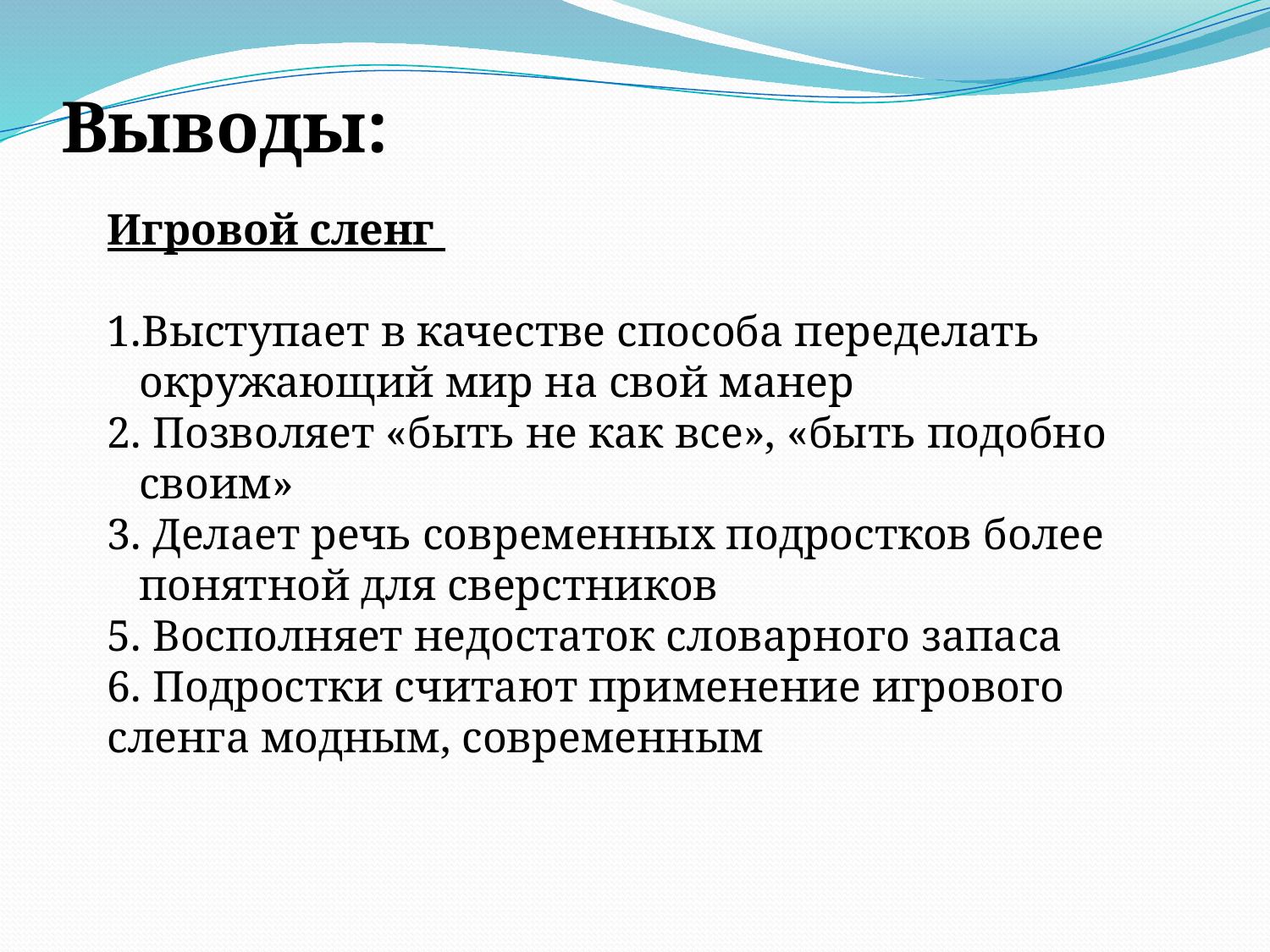

Выводы:
Игровой сленг

Выступает в качестве способа переделать окружающий мир на свой манер
 Позволяет «быть не как все», «быть подобно своим»
 Делает речь современных подростков более понятной для сверстников
5. Восполняет недостаток словарного запаса
6. Подростки считают применение игрового сленга модным, современным